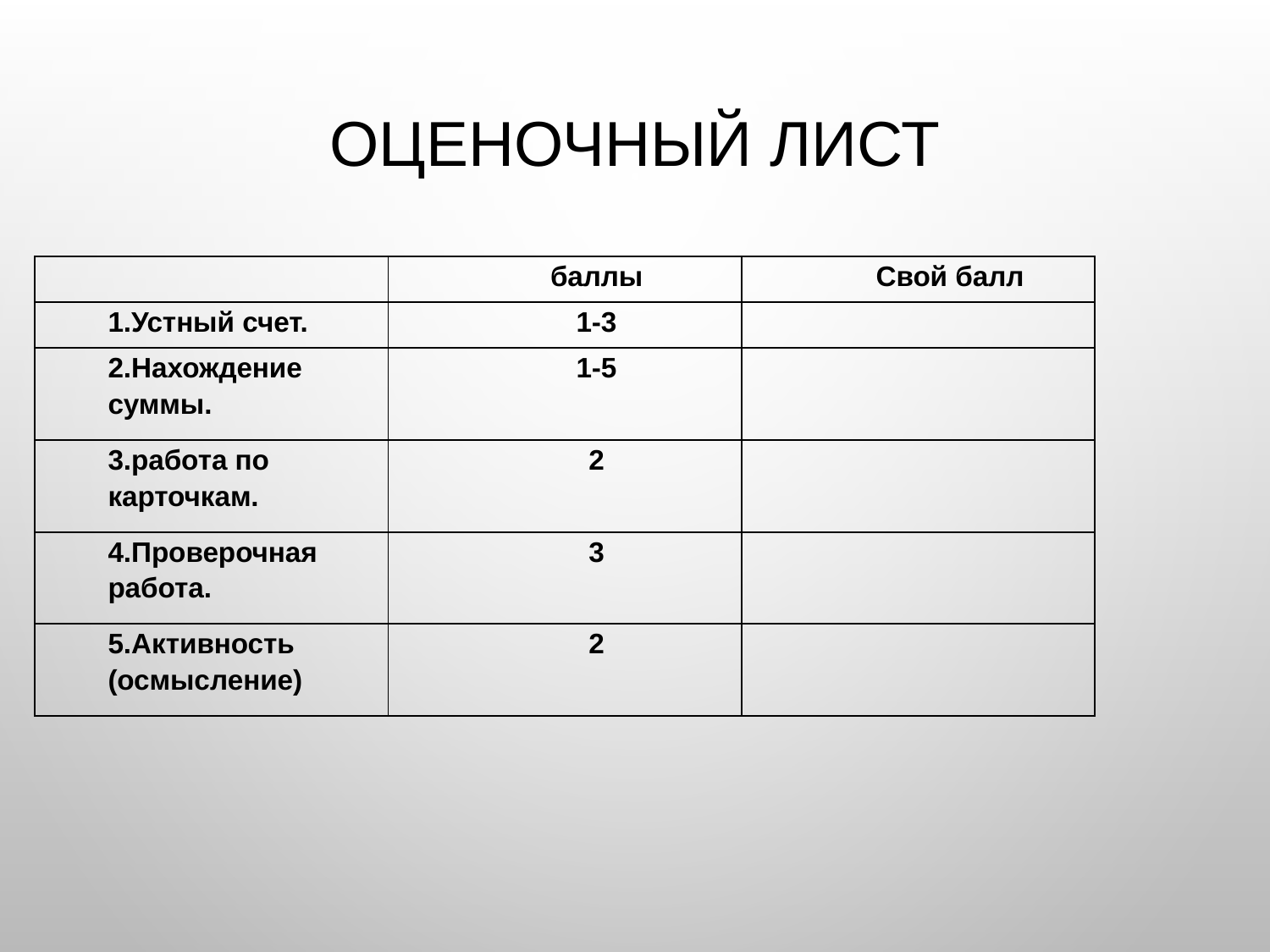

# ОЦЕНОЧНЫЙ ЛИСТ
|  | баллы | Свой балл |
| --- | --- | --- |
| 1.Устный счет. | 1-3 |  |
| 2.Нахождение суммы. | 1-5 |  |
| 3.работа по карточкам. | 2 |  |
| 4.Проверочная работа. | 3 |  |
| 5.Активность (осмысление) | 2 |  |